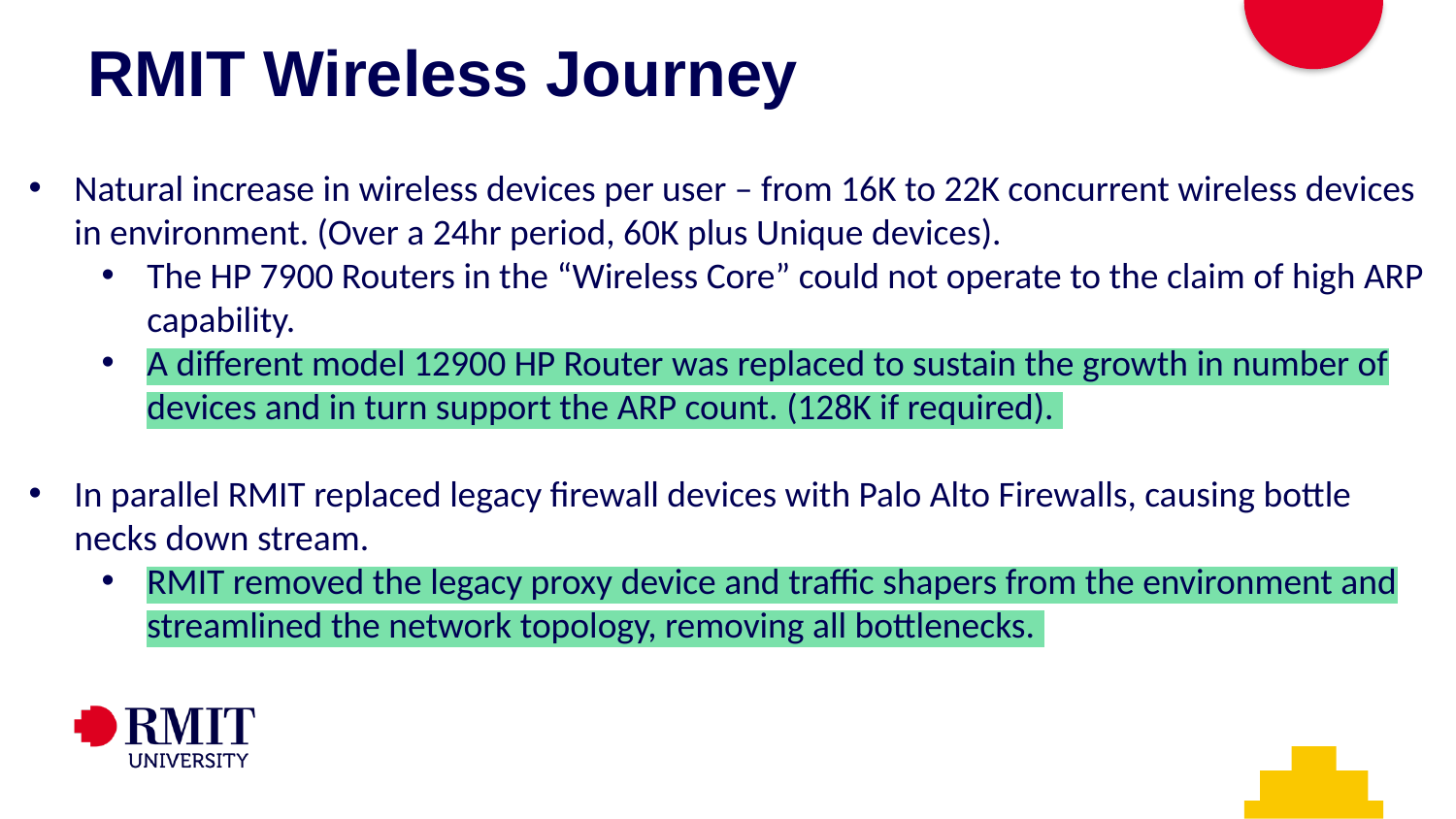

# RMIT Wireless Journey

Natural increase in wireless devices per user – from 16K to 22K concurrent wireless devices in environment. (Over a 24hr period, 60K plus Unique devices).
The HP 7900 Routers in the “Wireless Core” could not operate to the claim of high ARP capability.
A different model 12900 HP Router was replaced to sustain the growth in number of devices and in turn support the ARP count. (128K if required).

In parallel RMIT replaced legacy firewall devices with Palo Alto Firewalls, causing bottle necks down stream.
RMIT removed the legacy proxy device and traffic shapers from the environment and streamlined the network topology, removing all bottlenecks.